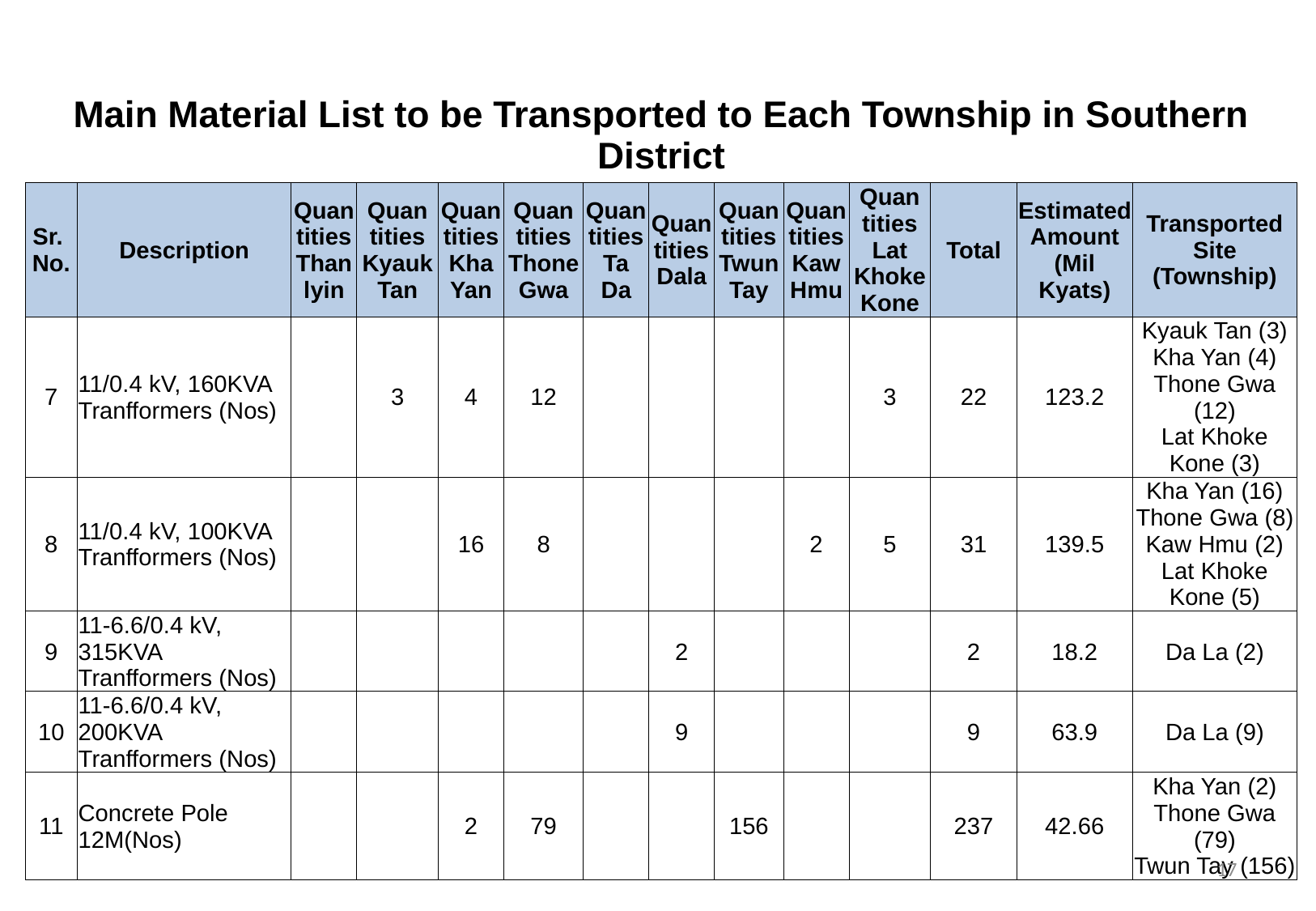

| Main Material List to be Transported to Each Township in Southern District |  |  |  |  |  |  |  |  |  |  |  |  |  |
| --- | --- | --- | --- | --- | --- | --- | --- | --- | --- | --- | --- | --- | --- |
| Sr. No. | Description | Quan tities Than lyin | Quan tities Kyauk Tan | Quan tities Kha Yan | Quan tities Thone Gwa | Quan tities Ta Da | Quan tities Dala | Quan tities Twun Tay | Quan tities Kaw Hmu | Quan tities Lat Khoke Kone | Total | Estimated Amount (Mil Kyats) | Transported Site (Township) |
| 7 | 11/0.4 kV, 160KVA Tranfformers (Nos) |  | 3 | 4 | 12 |  |  |  |  | 3 | 22 | 123.2 | Kyauk Tan (3) Kha Yan (4) Thone Gwa (12) Lat Khoke Kone (3) |
| 8 | 11/0.4 kV, 100KVA Tranfformers (Nos) |  |  | 16 | 8 |  |  |  | 2 | 5 | 31 | 139.5 | Kha Yan (16) Thone Gwa (8) Kaw Hmu (2) Lat Khoke Kone (5) |
| 9 | 11-6.6/0.4 kV, 315KVA Tranfformers (Nos) |  |  |  |  |  | 2 |  |  |  | 2 | 18.2 | Da La (2) |
| 10 | 11-6.6/0.4 kV, 200KVA Tranfformers (Nos) |  |  |  |  |  | 9 |  |  |  | 9 | 63.9 | Da La (9) |
| 11 | Concrete Pole 12M(Nos) |  |  | 2 | 79 |  |  | 156 |  |  | 237 | 42.66 | Kha Yan (2) Thone Gwa (79) Twun Tay (156) |
17